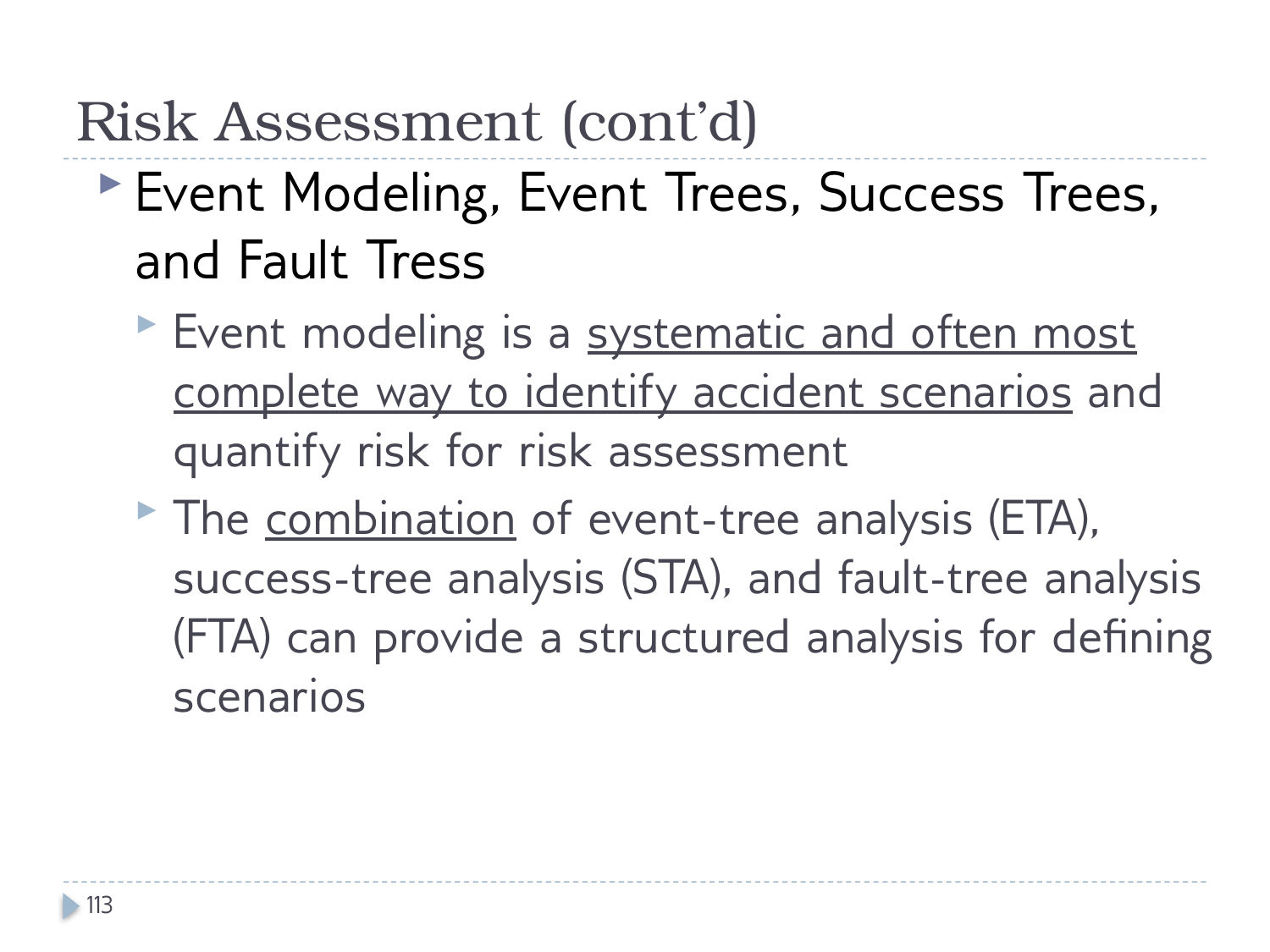

# Risk Assessment (cont’d)
Event Modeling, Event Trees, Success Trees, and Fault Tress
Event modeling is a systematic and often most complete way to identify accident scenarios and quantify risk for risk assessment
The combination of event-tree analysis (ETA), success-tree analysis (STA), and fault-tree analysis (FTA) can provide a structured analysis for defining scenarios
113